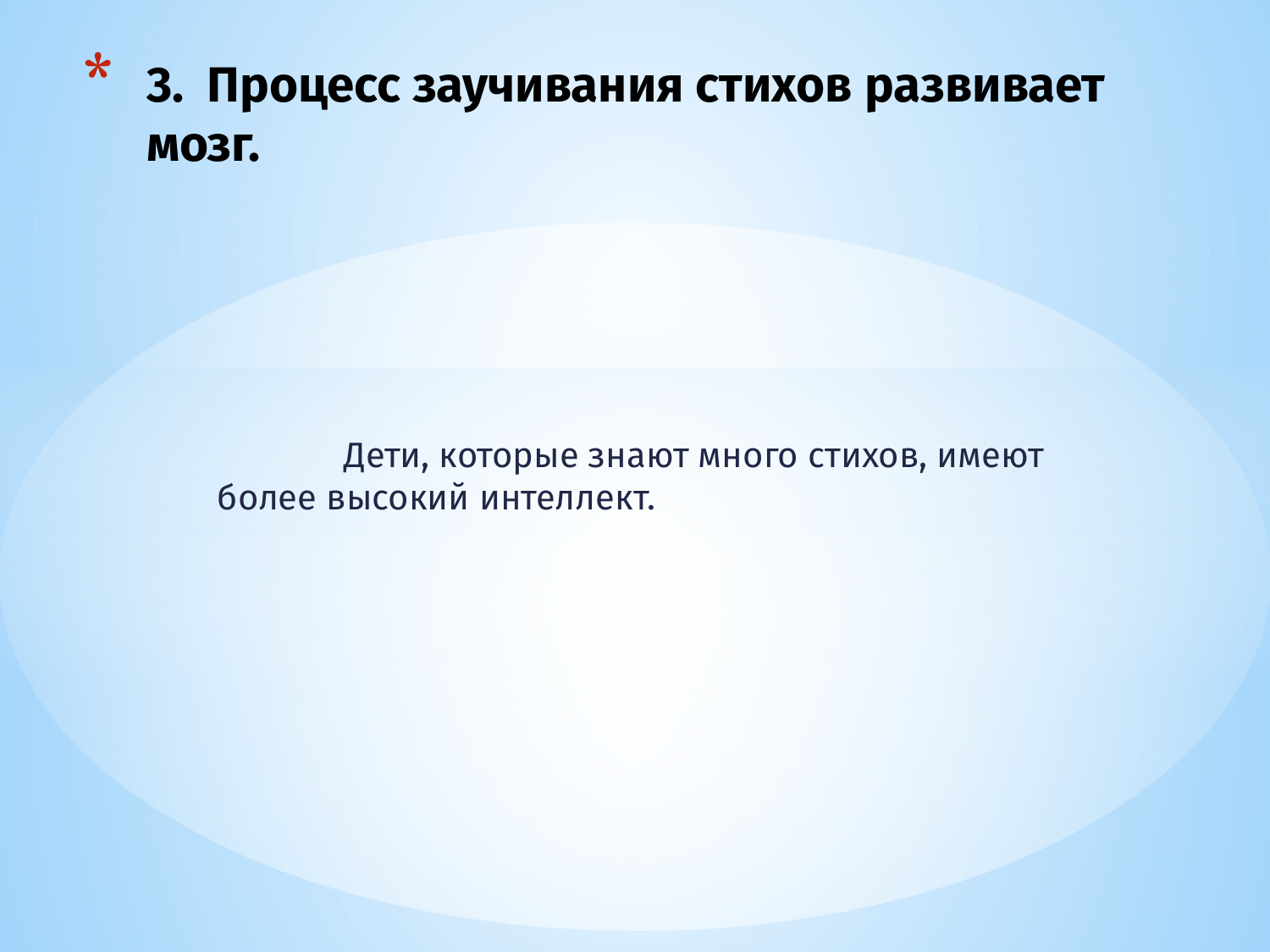

# 3.  Процесс заучивания стихов развивает мозг.
	Дети, которые знают много стихов, имеют более высокий интеллект.